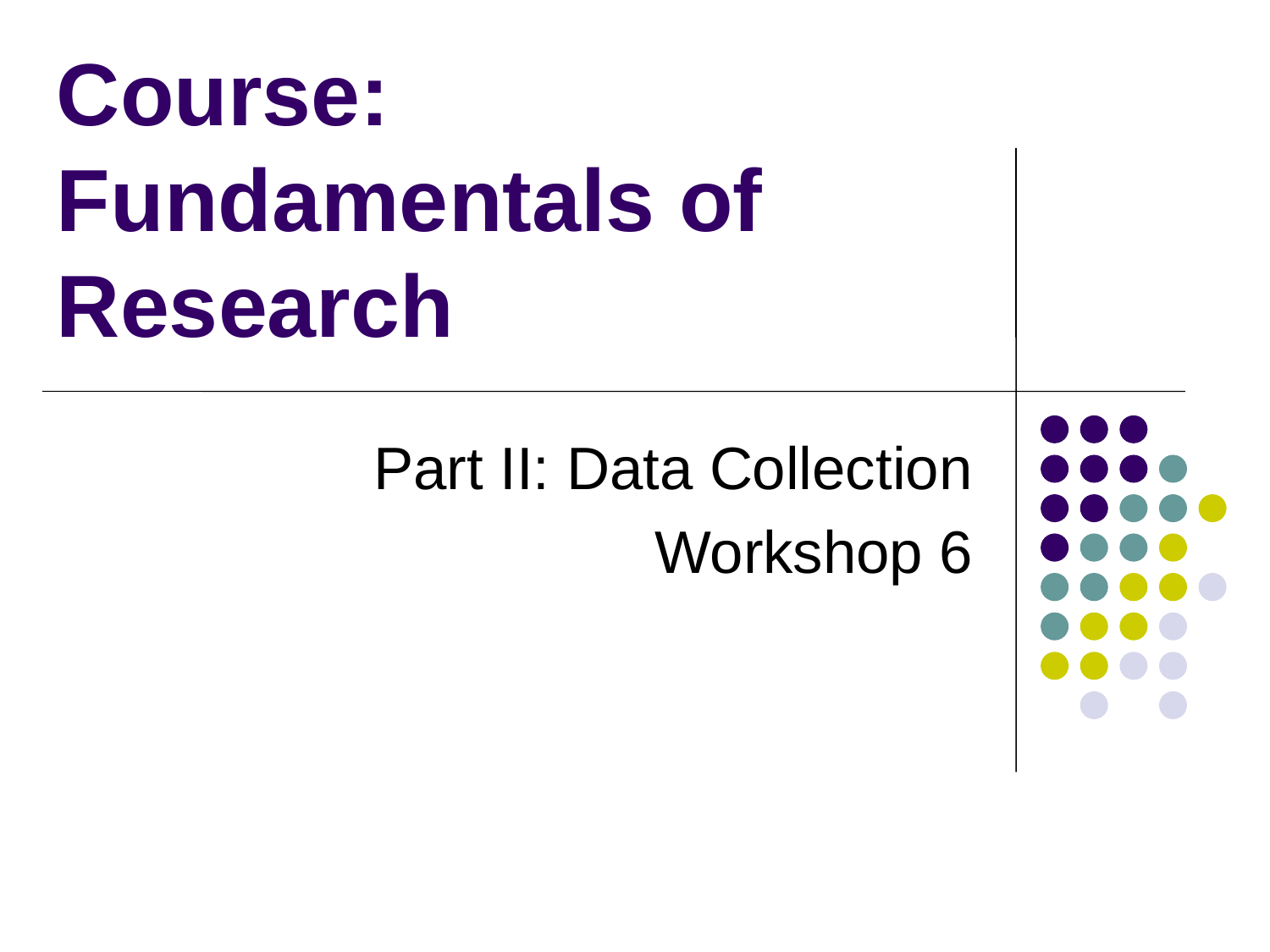

# Course: Fundamentals of Research
Part II: Data Collection
Workshop 6